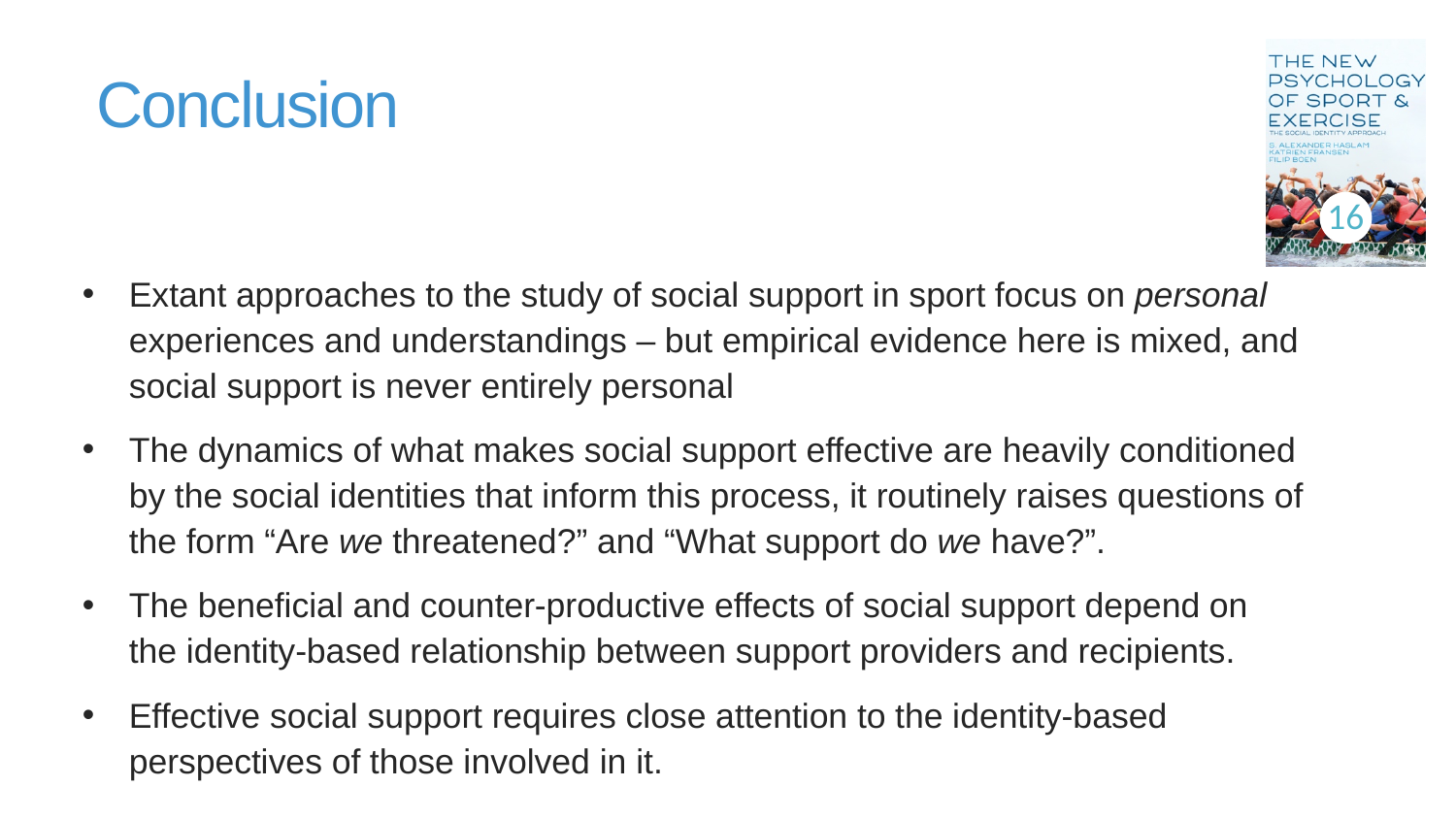

# Conclusion
16
Extant approaches to the study of social support in sport focus on personal experiences and understandings – but empirical evidence here is mixed, and social support is never entirely personal
﻿The dynamics of what makes social support effective are heavily conditioned by the social identities that inform this process, it routinely raises questions of the form “Are we threatened?” and “What support do we have?”.
The beneficial and counter-productive effects of social support depend on the ﻿identity-based relationship between support providers and recipients.
﻿Effective social support requires close attention to the identity-based perspectives of those involved in it.